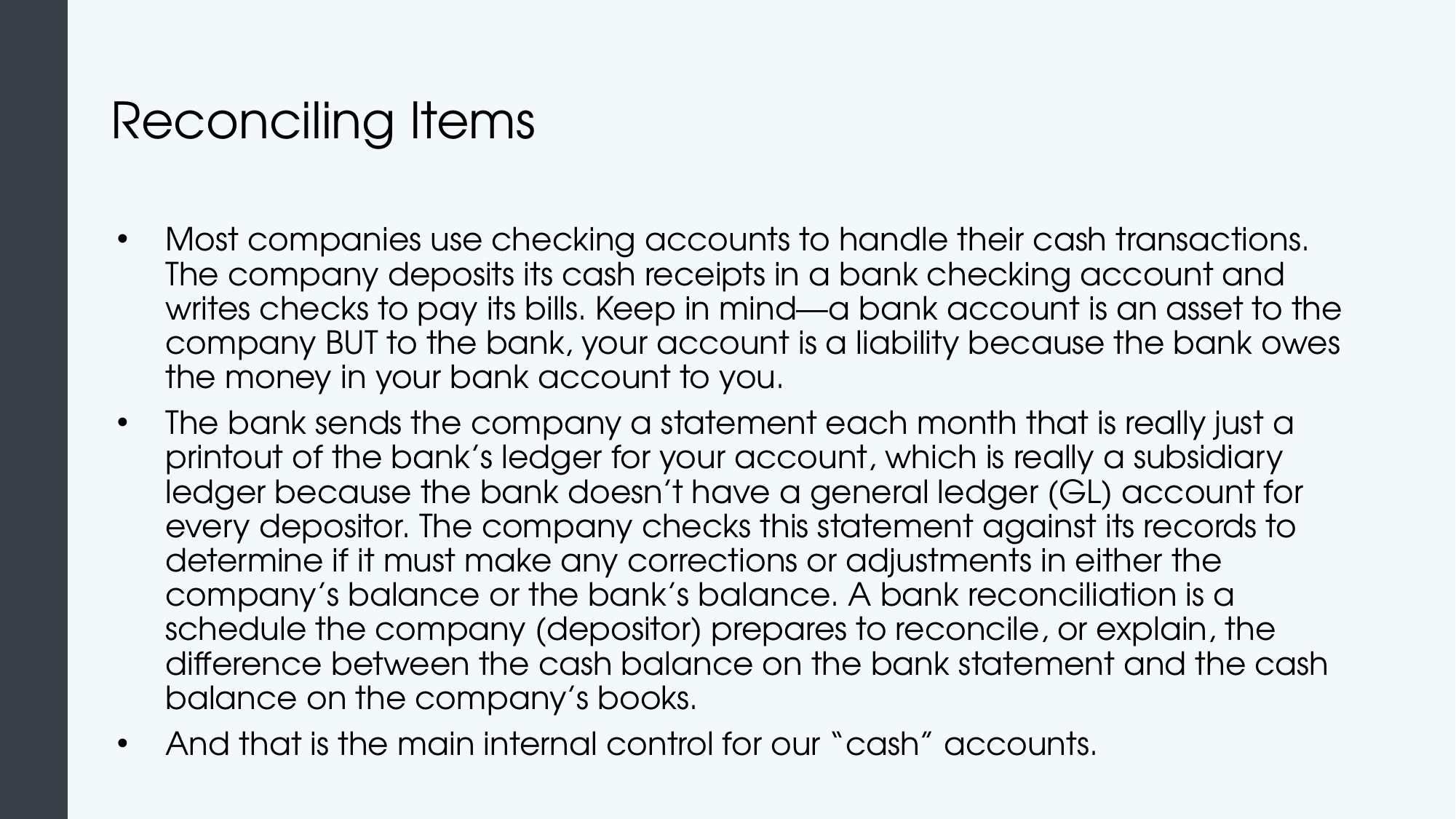

# Reconciling Items
Most companies use checking accounts to handle their cash transactions. The company deposits its cash receipts in a bank checking account and writes checks to pay its bills. Keep in mind—a bank account is an asset to the company BUT to the bank, your account is a liability because the bank owes the money in your bank account to you.
The bank sends the company a statement each month that is really just a printout of the bank’s ledger for your account, which is really a subsidiary ledger because the bank doesn’t have a general ledger (GL) account for every depositor. The company checks this statement against its records to determine if it must make any corrections or adjustments in either the company’s balance or the bank’s balance. A bank reconciliation is a schedule the company (depositor) prepares to reconcile, or explain, the difference between the cash balance on the bank statement and the cash balance on the company’s books.
And that is the main internal control for our “cash” accounts.